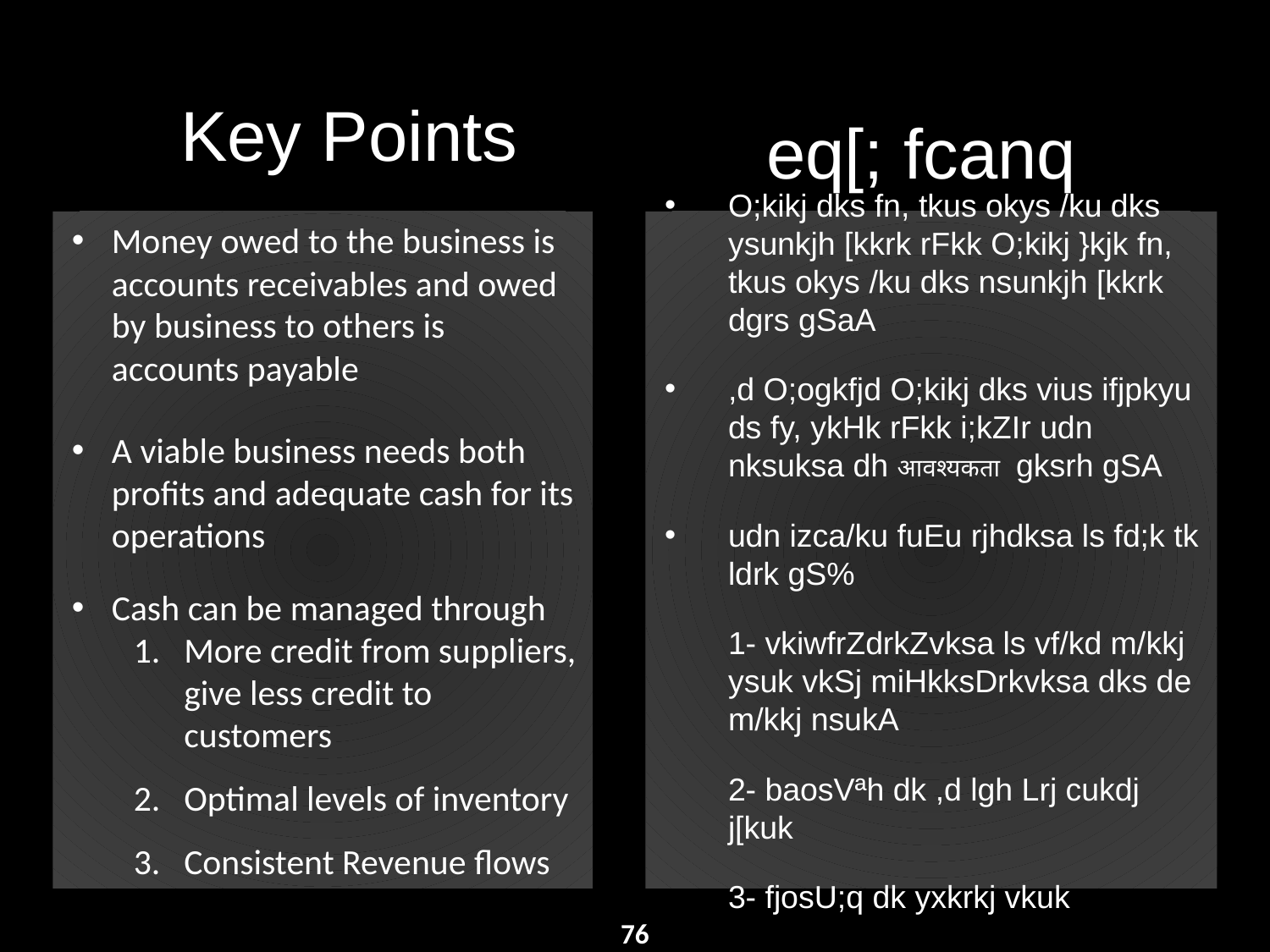

Key Points
eq[; fcanq
Money owed to the business is accounts receivables and owed by business to others is accounts payable
A viable business needs both profits and adequate cash for its operations
Cash can be managed through
More credit from suppliers, give less credit to  customers
Optimal levels of inventory
Consistent Revenue flows
O;kikj dks fn, tkus okys /ku dks ysunkjh [kkrk rFkk O;kikj }kjk fn, tkus okys /ku dks nsunkjh [kkrk dgrs gSaA
,d O;ogkfjd O;kikj dks vius ifjpkyu ds fy, ykHk rFkk i;kZIr udn nksuksa dh आवश्यकता  gksrh gSA
udn izca/ku fuEu rjhdksa ls fd;k tk ldrk gS%
1- vkiwfrZdrkZvksa ls vf/kd m/kkj ysuk vkSj miHkksDrkvksa dks de m/kkj nsukA
2- baosVªh dk ,d lgh Lrj cukdj j[kuk
3- fjosU;q dk yxkrkj vkuk
76